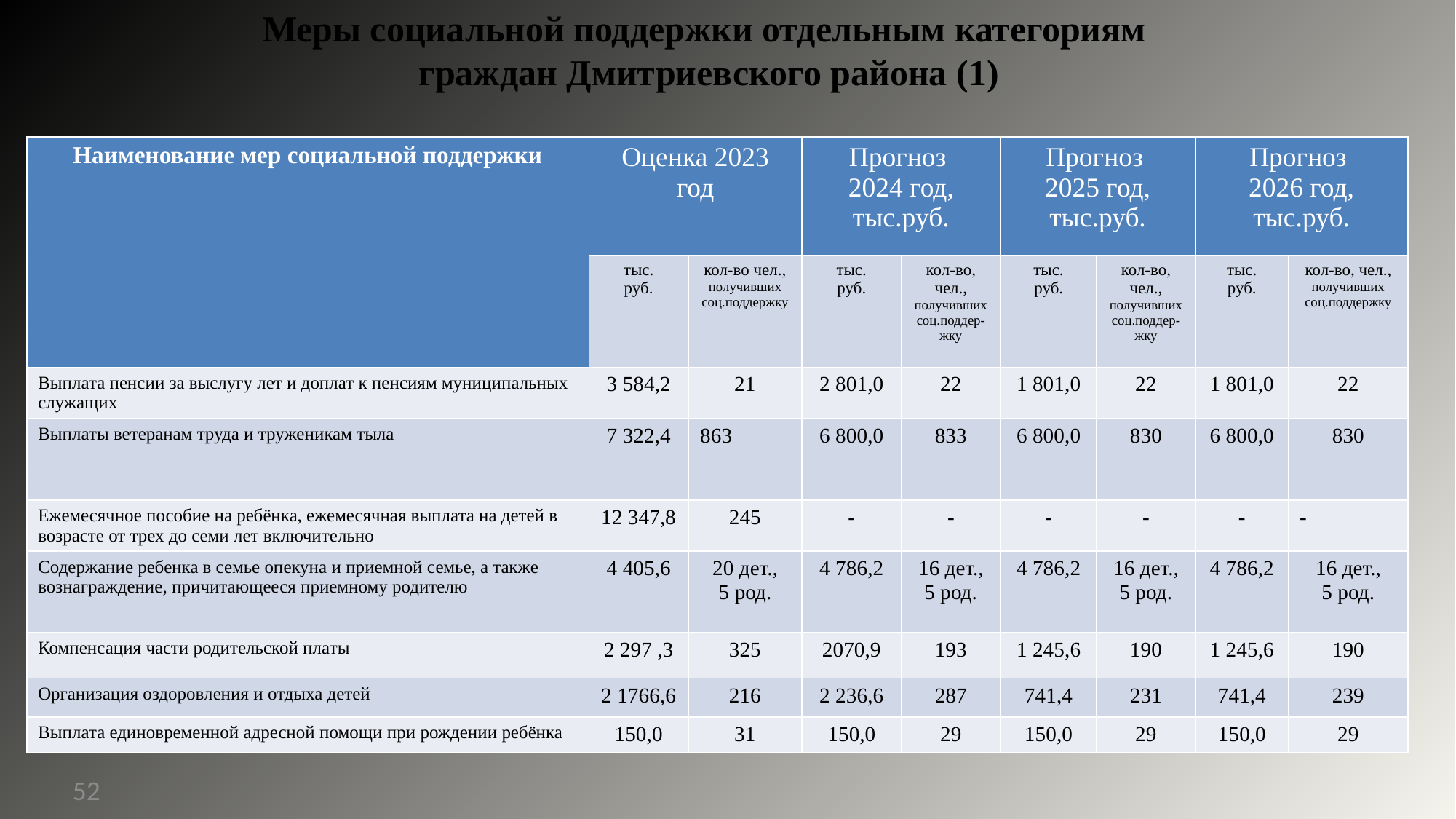

Меры социальной поддержки отдельным категориям
 граждан Дмитриевского района (1)
| Наименование мер социальной поддержки | Оценка 2023 год |  | Прогноз 2024 год, тыс.руб. |  | Прогноз 2025 год, тыс.руб. |  | Прогноз 2026 год, тыс.руб. |  |
| --- | --- | --- | --- | --- | --- | --- | --- | --- |
|  | тыс. руб. | кол-во чел., получивших соц.поддержку | тыс. руб. | кол-во, чел., получивших соц.поддер-жку | тыс. руб. | кол-во, чел., получивших соц.поддер-жку | тыс. руб. | кол-во, чел., получивших соц.поддержку |
| Выплата пенсии за выслугу лет и доплат к пенсиям муниципальных служащих | 3 584,2 | 21 | 2 801,0 | 22 | 1 801,0 | 22 | 1 801,0 | 22 |
| Выплаты ветеранам труда и труженикам тыла | 7 322,4 | 863 | 6 800,0 | 833 | 6 800,0 | 830 | 6 800,0 | 830 |
| Ежемесячное пособие на ребёнка, ежемесячная выплата на детей в возрасте от трех до семи лет включительно | 12 347,8 | 245 | - | - | - | - | - | - |
| Содержание ребенка в семье опекуна и приемной семье, а также вознаграждение, причитающееся приемному родителю | 4 405,6 | 20 дет., 5 род. | 4 786,2 | 16 дет., 5 род. | 4 786,2 | 16 дет., 5 род. | 4 786,2 | 16 дет., 5 род. |
| Компенсация части родительской платы | 2 297 ,3 | 325 | 2070,9 | 193 | 1 245,6 | 190 | 1 245,6 | 190 |
| Организация оздоровления и отдыха детей | 2 1766,6 | 216 | 2 236,6 | 287 | 741,4 | 231 | 741,4 | 239 |
| Выплата единовременной адресной помощи при рождении ребёнка | 150,0 | 31 | 150,0 | 29 | 150,0 | 29 | 150,0 | 29 |
52